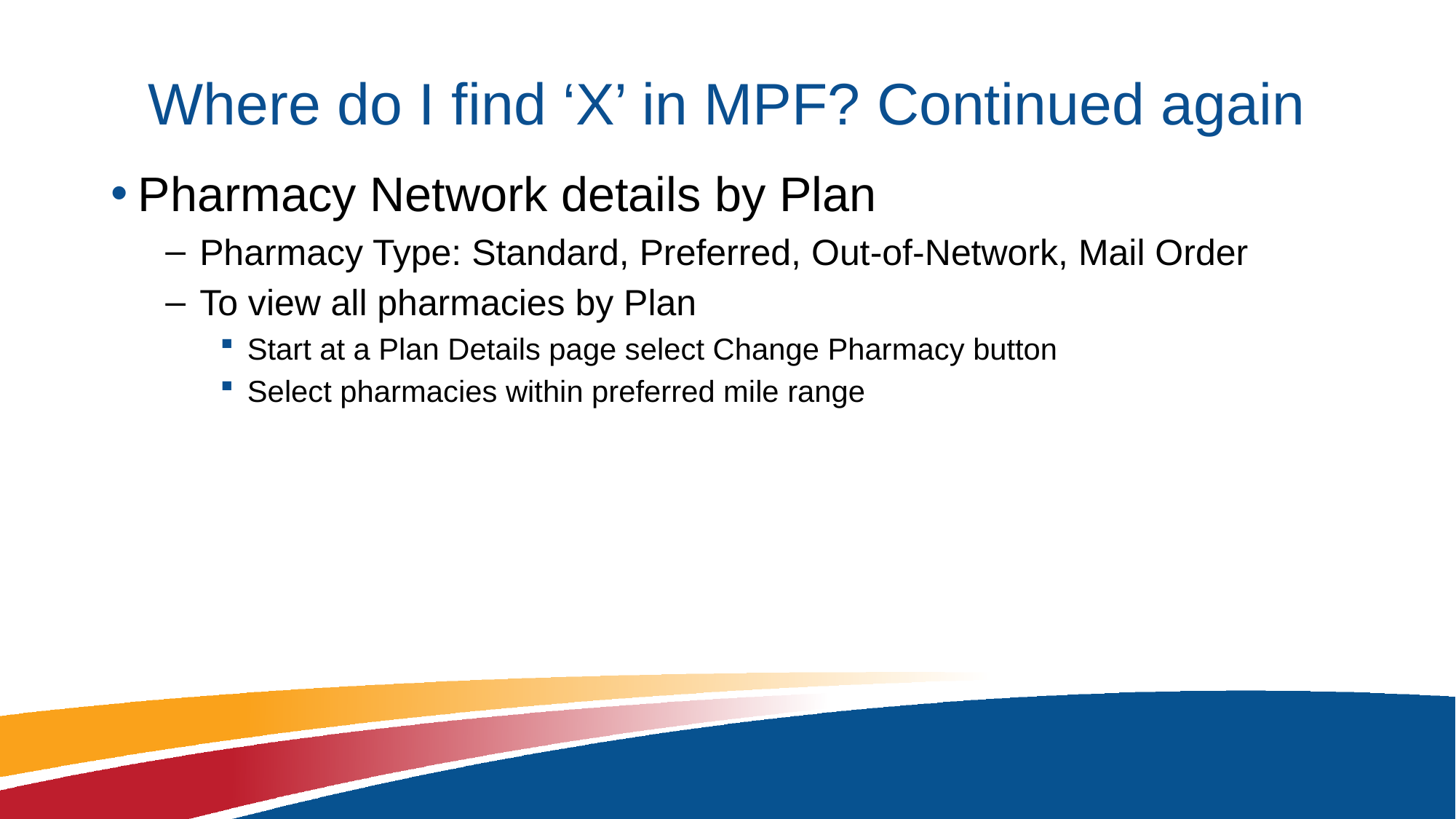

# Where do I find ‘X’ in MPF? Continued again
Pharmacy Network details by Plan
Pharmacy Type: Standard, Preferred, Out-of-Network, Mail Order
To view all pharmacies by Plan
Start at a Plan Details page select Change Pharmacy button
Select pharmacies within preferred mile range